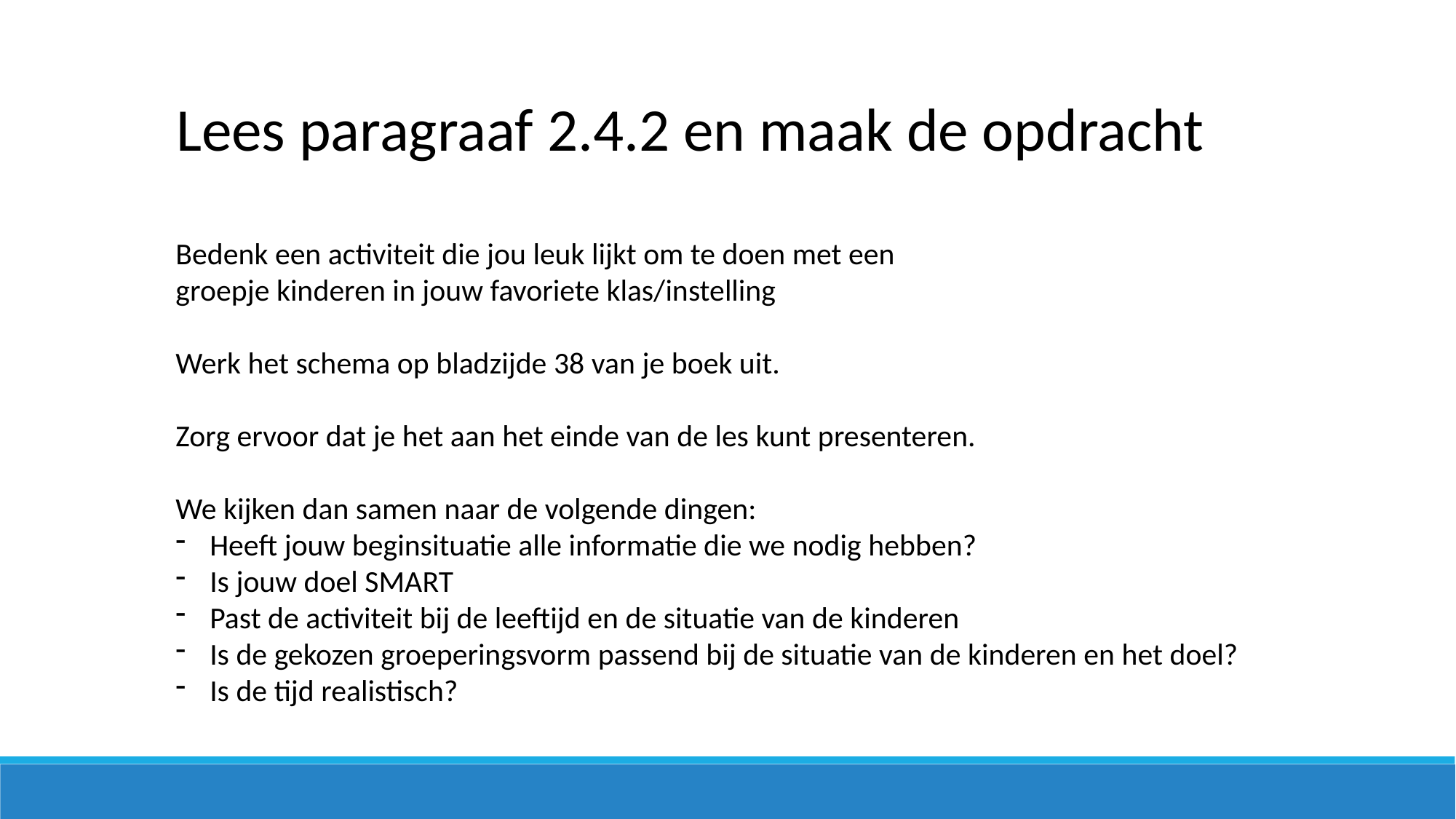

Lees paragraaf 2.4.2 en maak de opdracht
Bedenk een activiteit die jou leuk lijkt om te doen met een
groepje kinderen in jouw favoriete klas/instelling

Werk het schema op bladzijde 38 van je boek uit.

Zorg ervoor dat je het aan het einde van de les kunt presenteren.

We kijken dan samen naar de volgende dingen:
Heeft jouw beginsituatie alle informatie die we nodig hebben?
Is jouw doel SMART
Past de activiteit bij de leeftijd en de situatie van de kinderen
Is de gekozen groeperingsvorm passend bij de situatie van de kinderen en het doel?
Is de tijd realistisch?